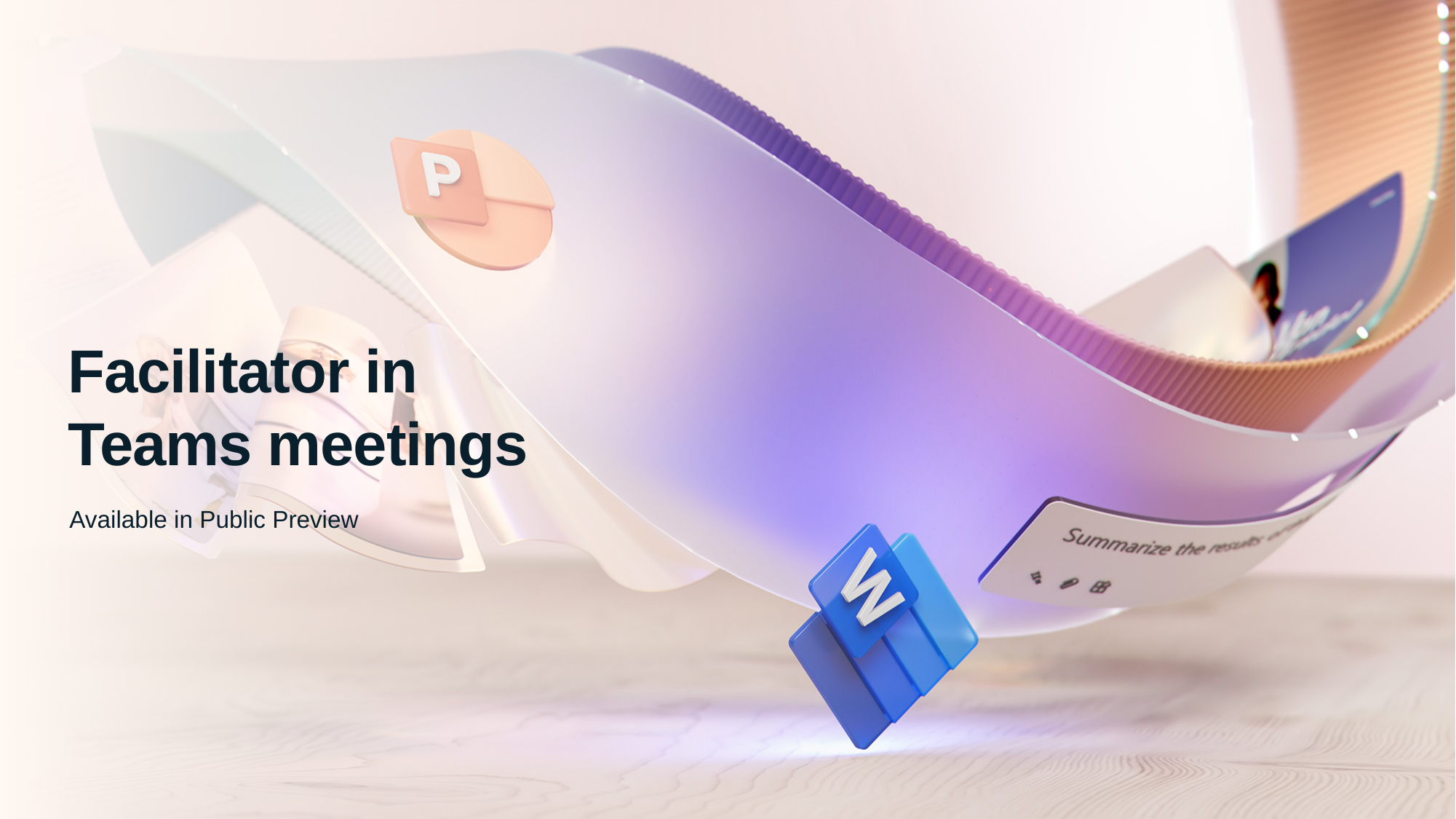

# Facilitator in Teams meetings
Available in Public Preview